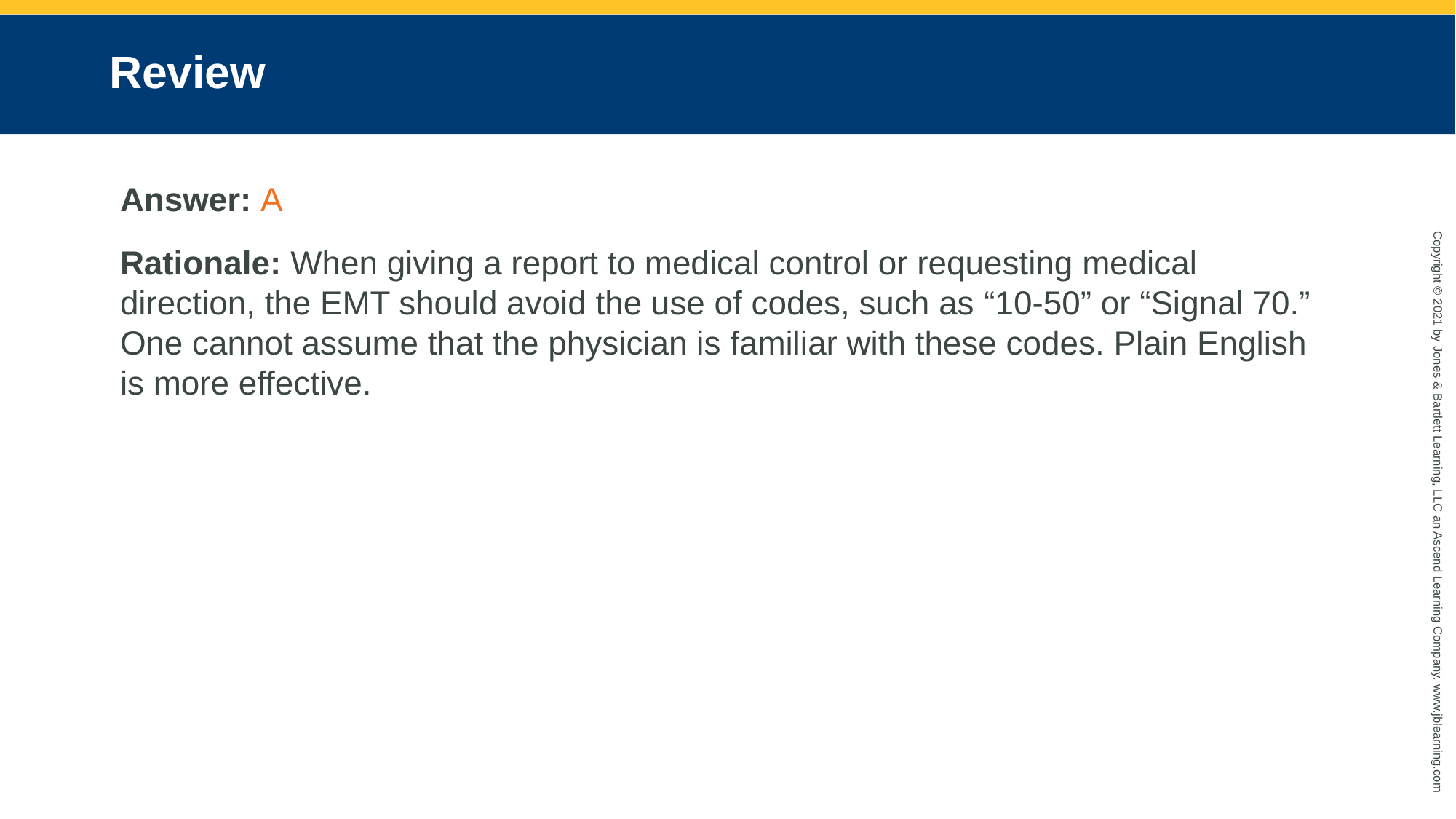

# Review
Answer: A
Rationale: When giving a report to medical control or requesting medical direction, the EMT should avoid the use of codes, such as “10-50” or “Signal 70.” One cannot assume that the physician is familiar with these codes. Plain English is more effective.